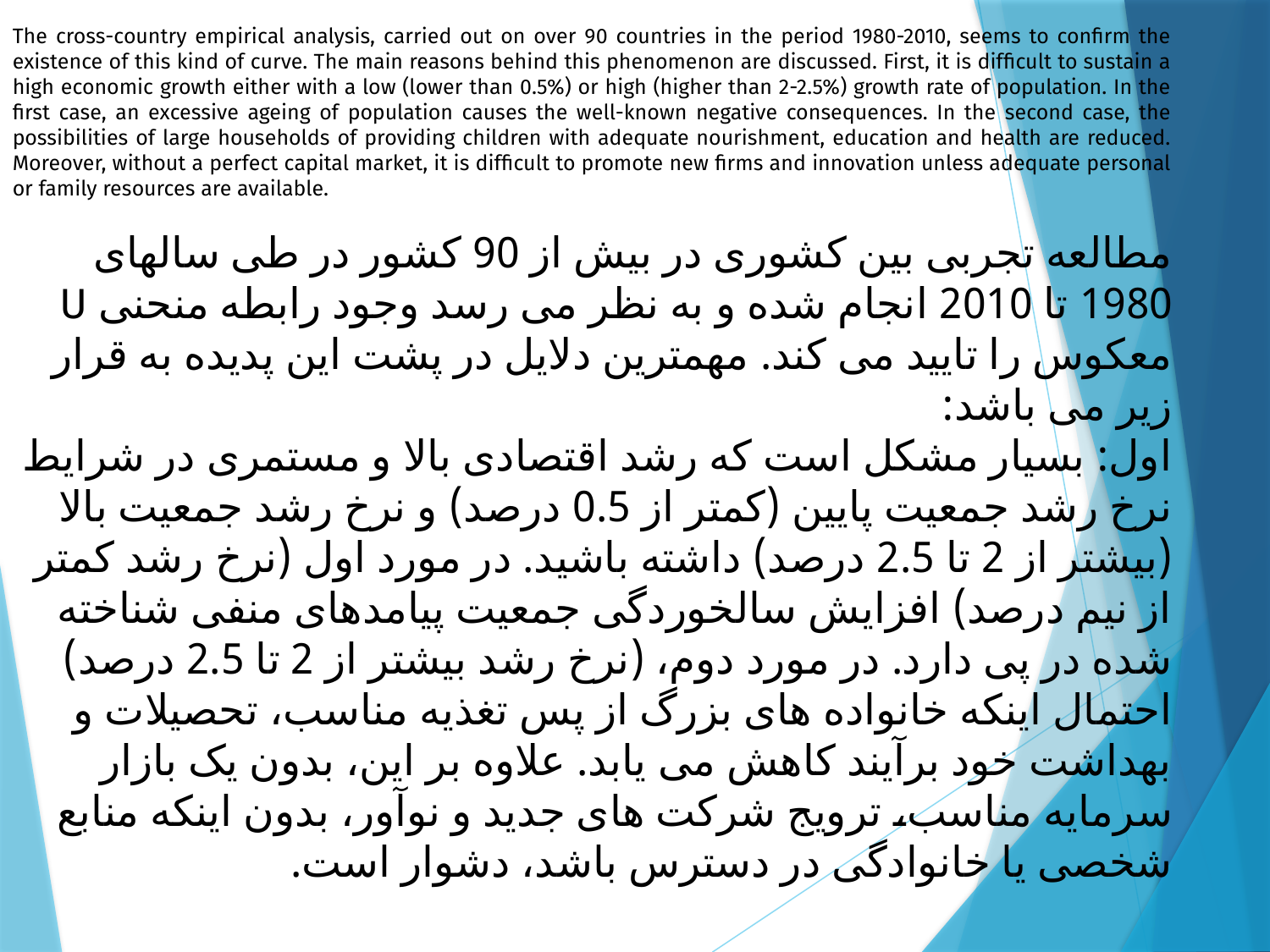

The cross-country empirical analysis, carried out on over 90 countries in the period 1980-2010, seems to confirm the existence of this kind of curve. The main reasons behind this phenomenon are discussed. First, it is difficult to sustain a high economic growth either with a low (lower than 0.5%) or high (higher than 2-2.5%) growth rate of population. In the first case, an excessive ageing of population causes the well-known negative consequences. In the second case, the possibilities of large households of providing children with adequate nourishment, education and health are reduced. Moreover, without a perfect capital market, it is difficult to promote new firms and innovation unless adequate personal or family resources are available.

مطالعه تجربی بین کشوری در بیش از 90 کشور در طی سالهای 1980 تا 2010 انجام شده و به نظر می رسد وجود رابطه منحنی U معکوس را تایید می کند. مهمترین دلایل در پشت این پدیده به قرار زیر می باشد:
اول: بسیار مشکل است که رشد اقتصادی بالا و مستمری در شرایط نرخ رشد جمعیت پایین (کمتر از 0.5 درصد) و نرخ رشد جمعیت بالا (بیشتر از 2 تا 2.5 درصد) داشته باشید. در مورد اول (نرخ رشد کمتر از نیم درصد) افزایش سالخوردگی جمعیت پیامدهای منفی شناخته شده در پی دارد. در مورد دوم، (نرخ رشد بیشتر از 2 تا 2.5 درصد) احتمال اینکه خانواده های بزرگ از پس تغذیه مناسب، تحصیلات و بهداشت خود برآیند کاهش می یابد. علاوه بر این، بدون یک بازار سرمایه مناسب، ترویج شرکت های جدید و نوآور، بدون اینکه منابع شخصی یا خانوادگی در دسترس باشد، دشوار است.